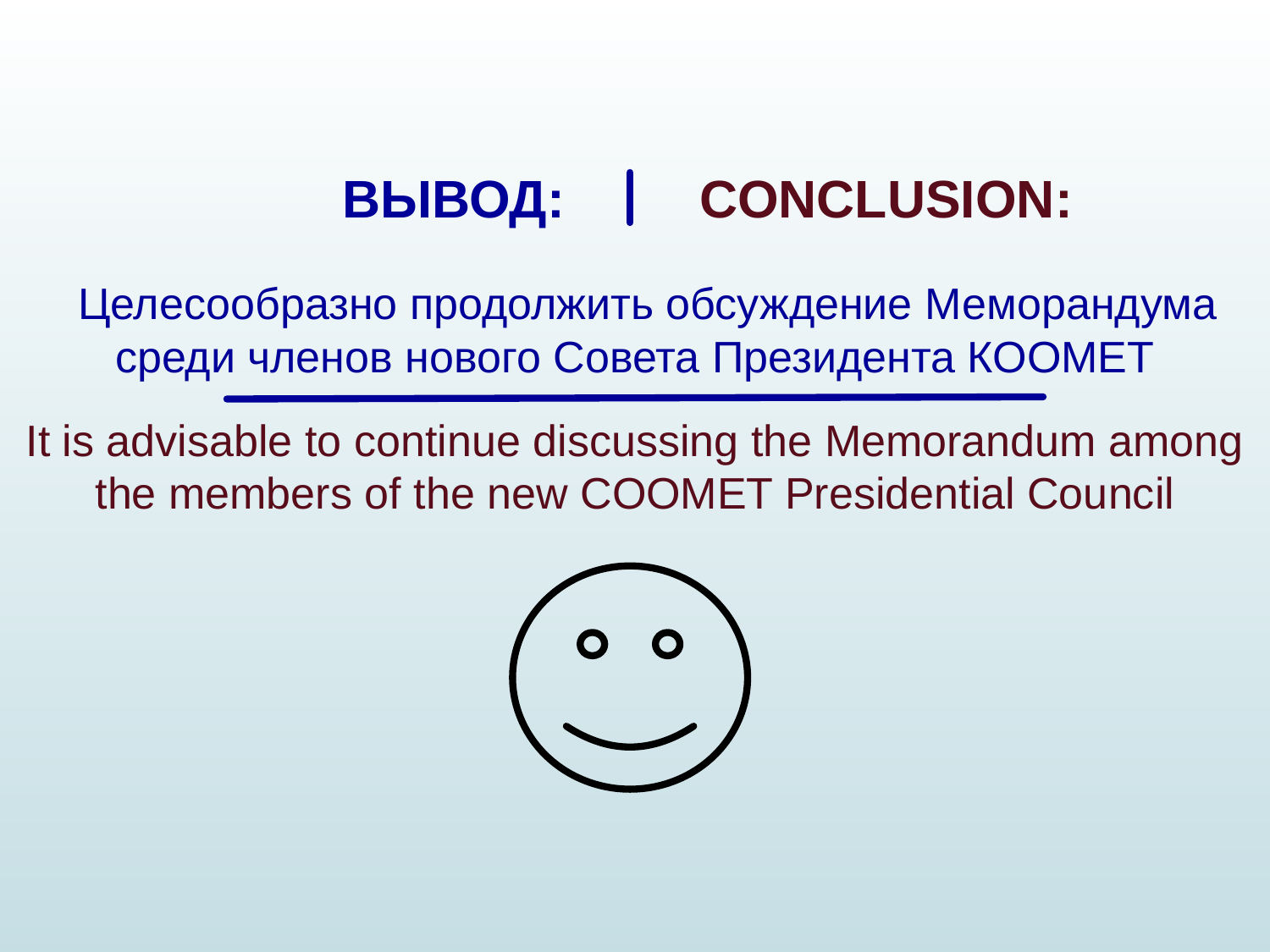

ВЫВОД:
CONCLUSION:
Целесообразно продолжить обсуждение Меморандума среди членов нового Совета Президента КООМЕТ
It is advisable to continue discussing the Memorandum among the members of the new COOMET Presidential Council